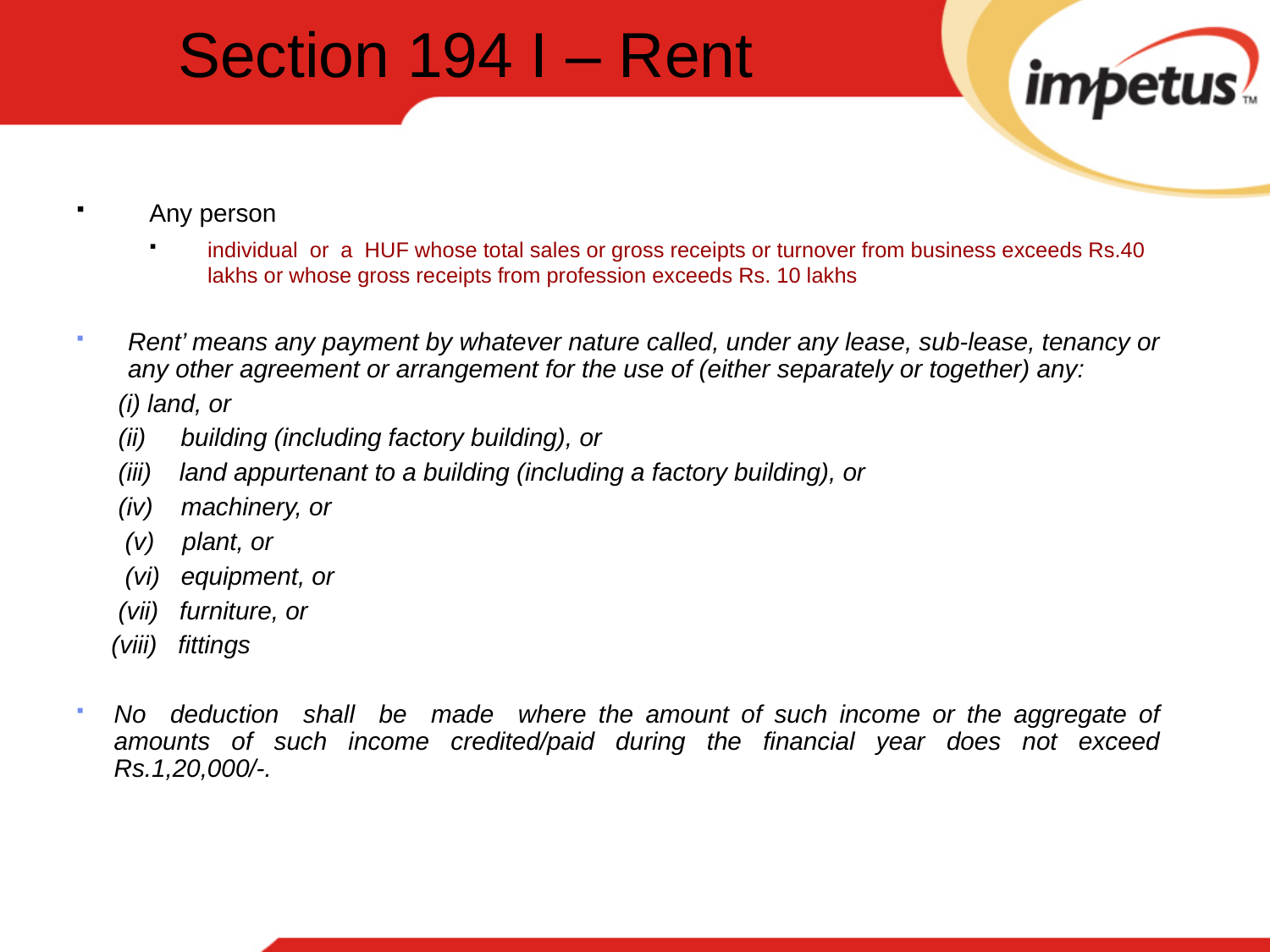

# Section 194 I – Rent
Any person
individual  or  a  HUF whose total sales or gross receipts or turnover from business exceeds Rs.40 lakhs or whose gross receipts from profession exceeds Rs. 10 lakhs

Rent’ means any payment by whatever nature called, under any lease, sub-lease, tenancy or any other agreement or arrangement for the use of (either separately or together) any:
      (i) land, or
      (ii)     building (including factory building), or
      (iii)    land appurtenant to a building (including a factory building), or
      (iv)    machinery, or
       (v)    plant, or
       (vi)   equipment, or
      (vii)   furniture, or
     (viii)   fittings

No  deduction  shall  be  made  where the amount of such income or the aggregate of amounts of such income credited/paid during the financial year does not exceed Rs.1,20,000/-.